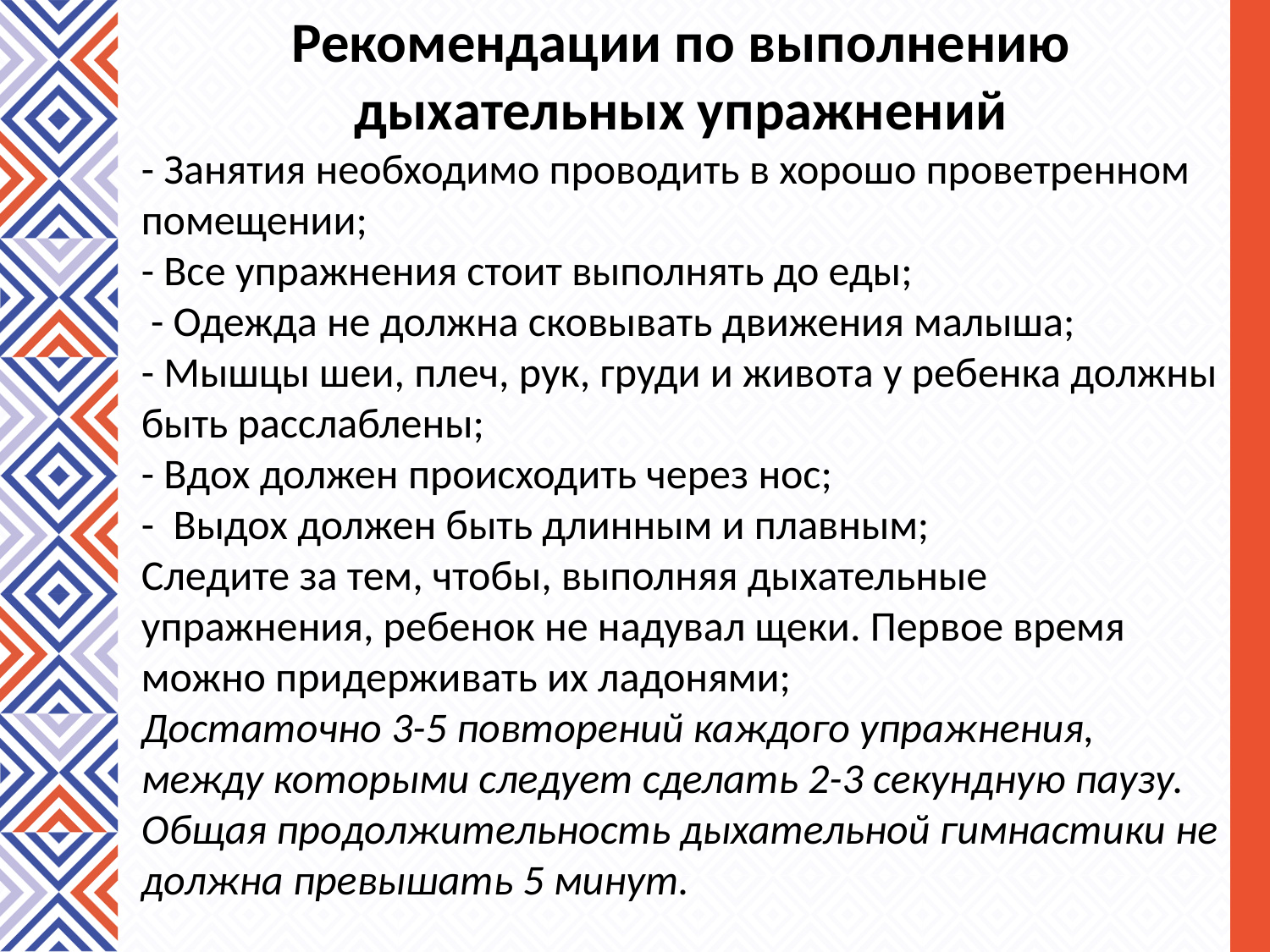

Рекомендации по выполнению дыхательных упражнений
- Занятия необходимо проводить в хорошо проветренном помещении;
- Все упражнения стоит выполнять до еды;
 - Одежда не должна сковывать движения малыша;
- Мышцы шеи, плеч, рук, груди и живота у ребенка должны быть расслаблены;
- Вдох должен происходить через нос;
-  Выдох должен быть длинным и плавным;
Следите за тем, чтобы, выполняя дыхательные упражнения, ребенок не надувал щеки. Первое время можно придерживать их ладонями;
Достаточно 3-5 повторений каждого упражнения, между которыми следует сделать 2-3 секундную паузу. Общая продолжительность дыхательной гимнастики не должна превышать 5 минут.